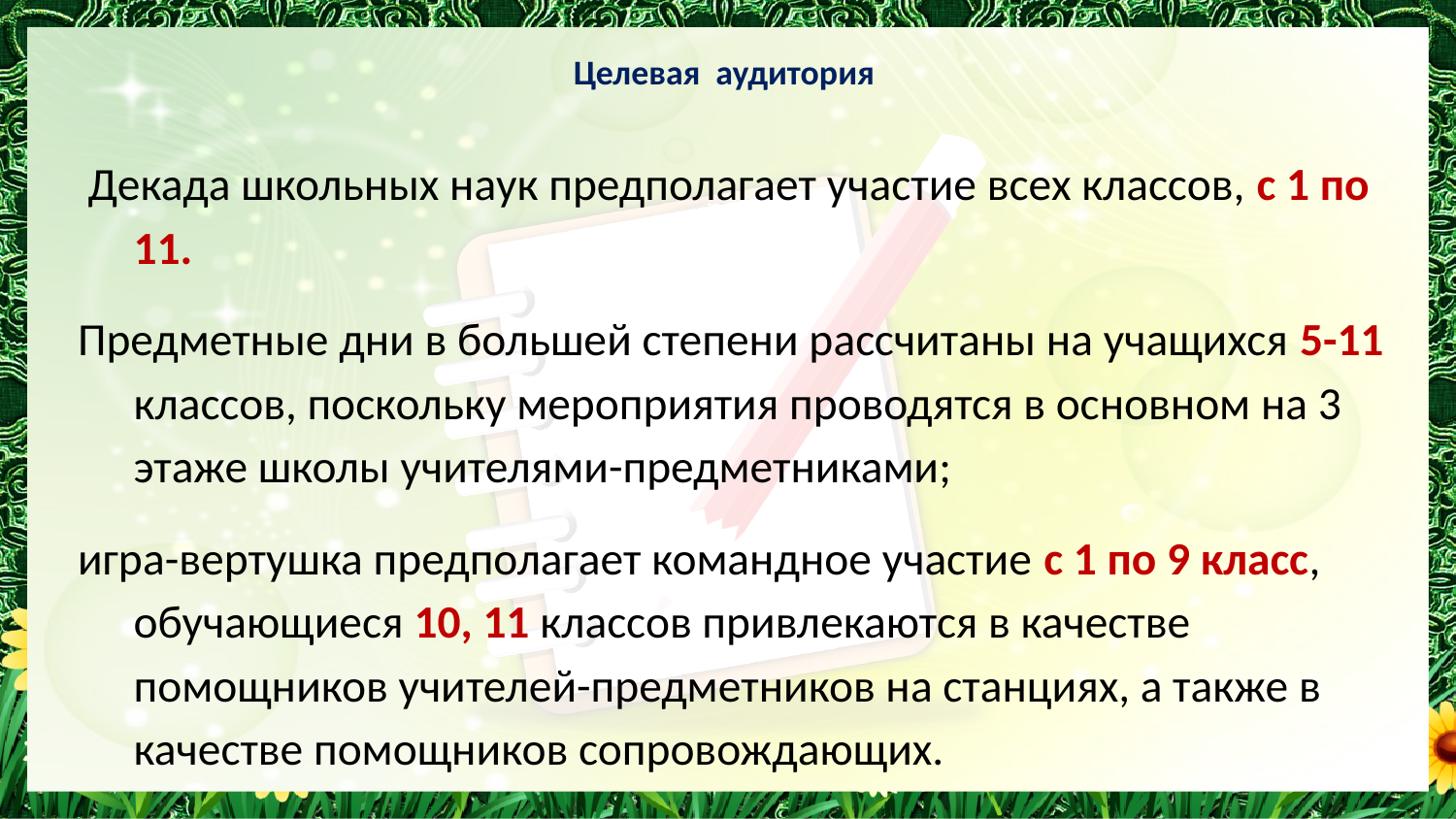

# Целевая  аудитория
 Декада школьных наук предполагает участие всех классов, с 1 по 11.
Предметные дни в большей степени рассчитаны на учащихся 5-11 классов, поскольку мероприятия проводятся в основном на 3 этаже школы учителями-предметниками;
игра-вертушка предполагает командное участие с 1 по 9 класс, обучающиеся 10, 11 классов привлекаются в качестве помощников учителей-предметников на станциях, а также в качестве помощников сопровождающих.